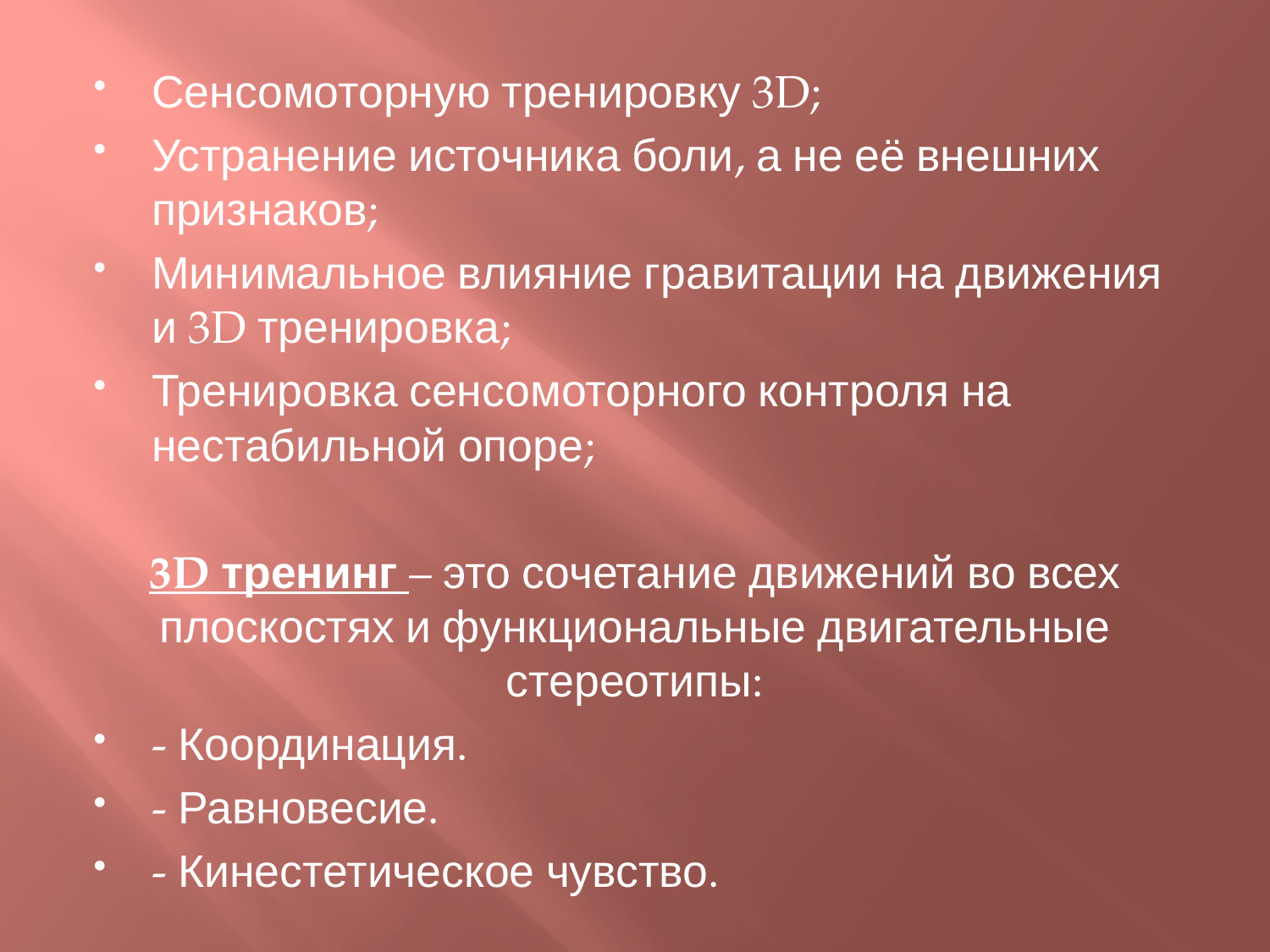

#
Сенсомоторную тренировку 3D;
Устранение источника боли, а не её внешних признаков;
Минимальное влияние гравитации на движения и 3D тренировка;
Тренировка сенсомоторного контроля на нестабильной опоре;

3D тренинг – это сочетание движений во всех плоскостях и функциональные двигательные стереотипы:
- Координация.
- Равновесие.
- Кинестетическое чувство.